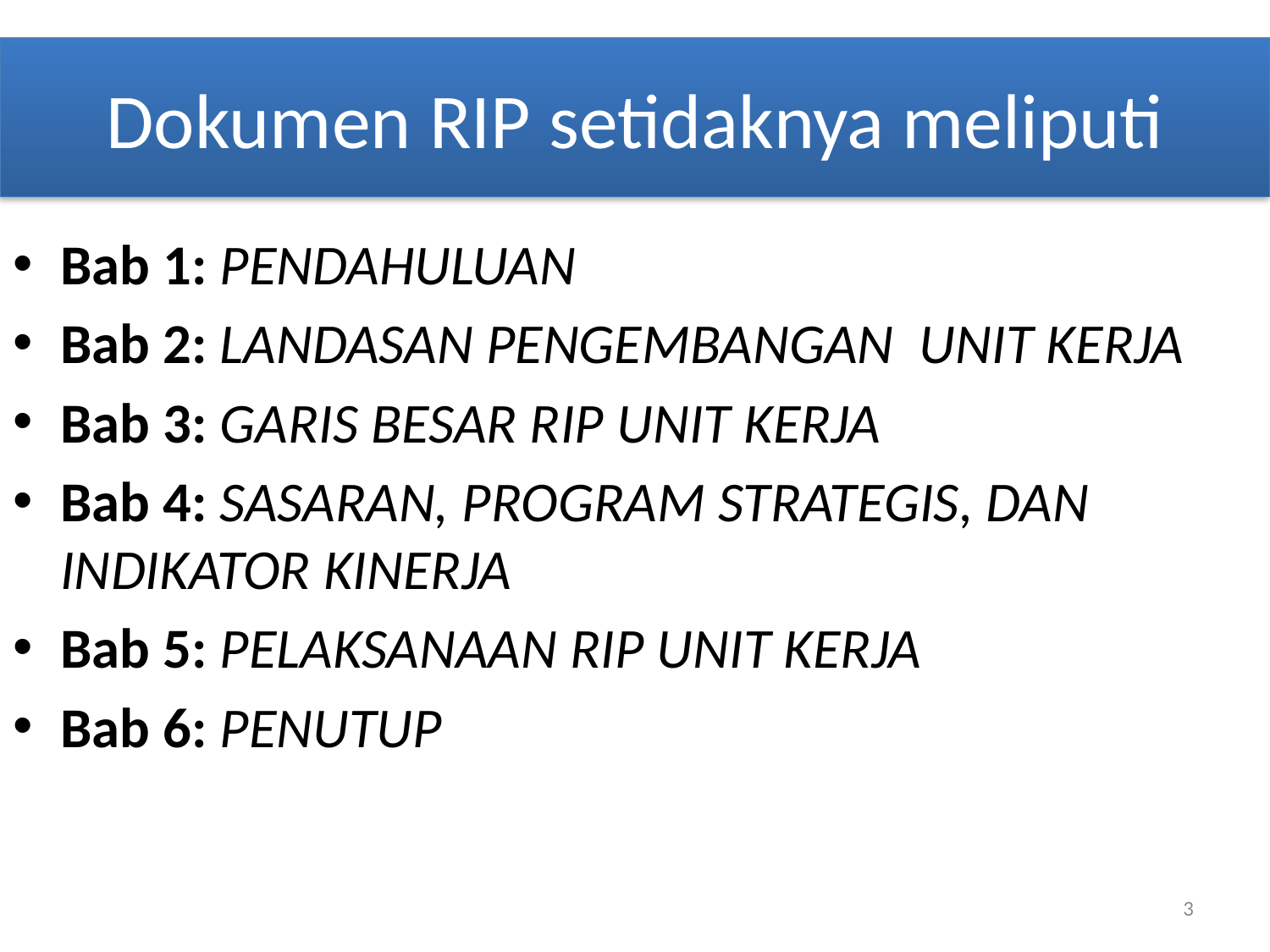

# Dokumen RIP setidaknya meliputi
Bab 1: PENDAHULUAN
Bab 2: LANDASAN PENGEMBANGAN  UNIT KERJA
Bab 3: GARIS BESAR RIP UNIT KERJA
Bab 4: SASARAN, PROGRAM STRATEGIS, DAN INDIKATOR KINERJA
Bab 5: PELAKSANAAN RIP UNIT KERJA
Bab 6: PENUTUP
3